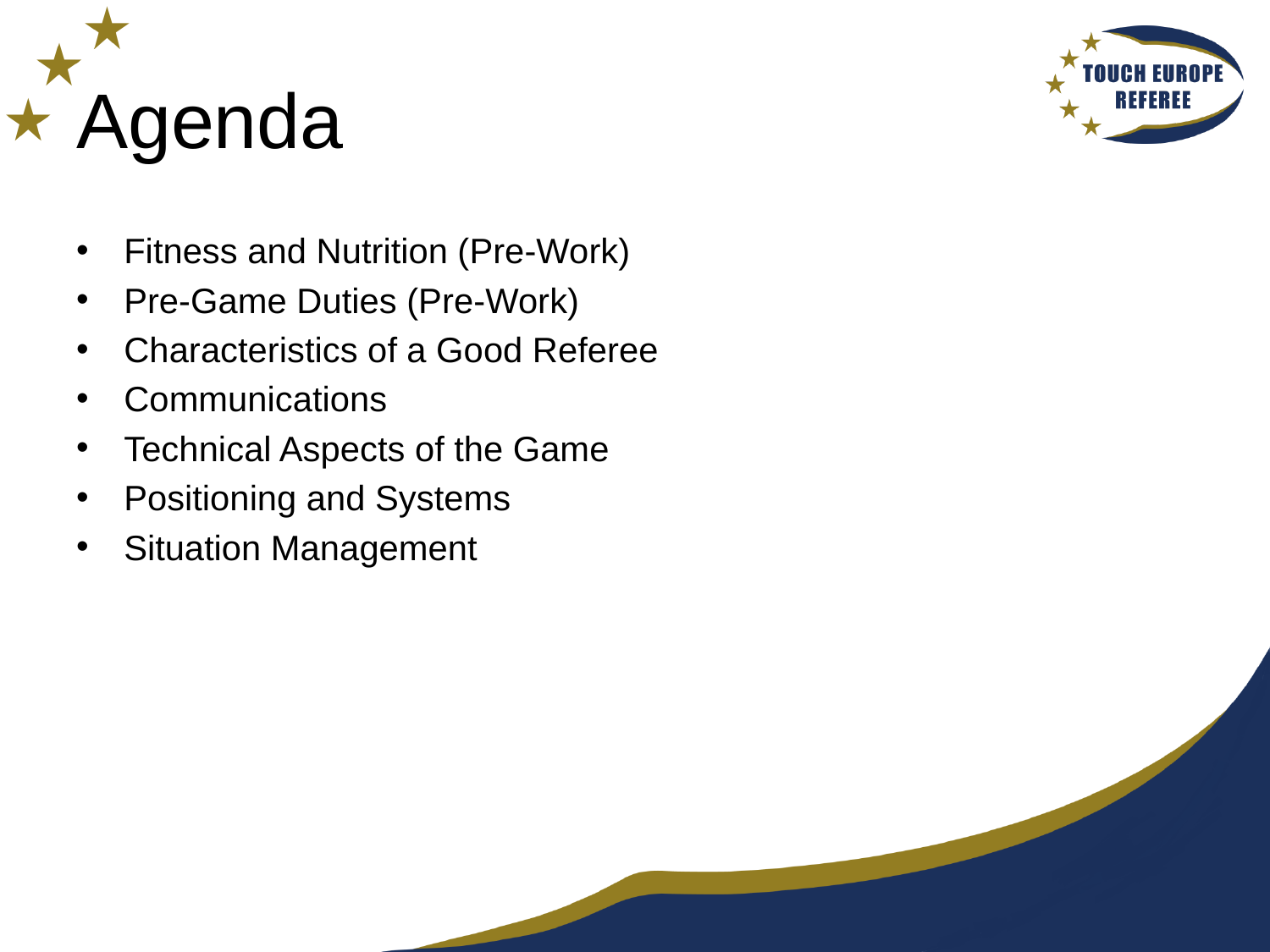

# Agenda
Fitness and Nutrition (Pre-Work)
Pre-Game Duties (Pre-Work)
Characteristics of a Good Referee
Communications
Technical Aspects of the Game
Positioning and Systems
Situation Management